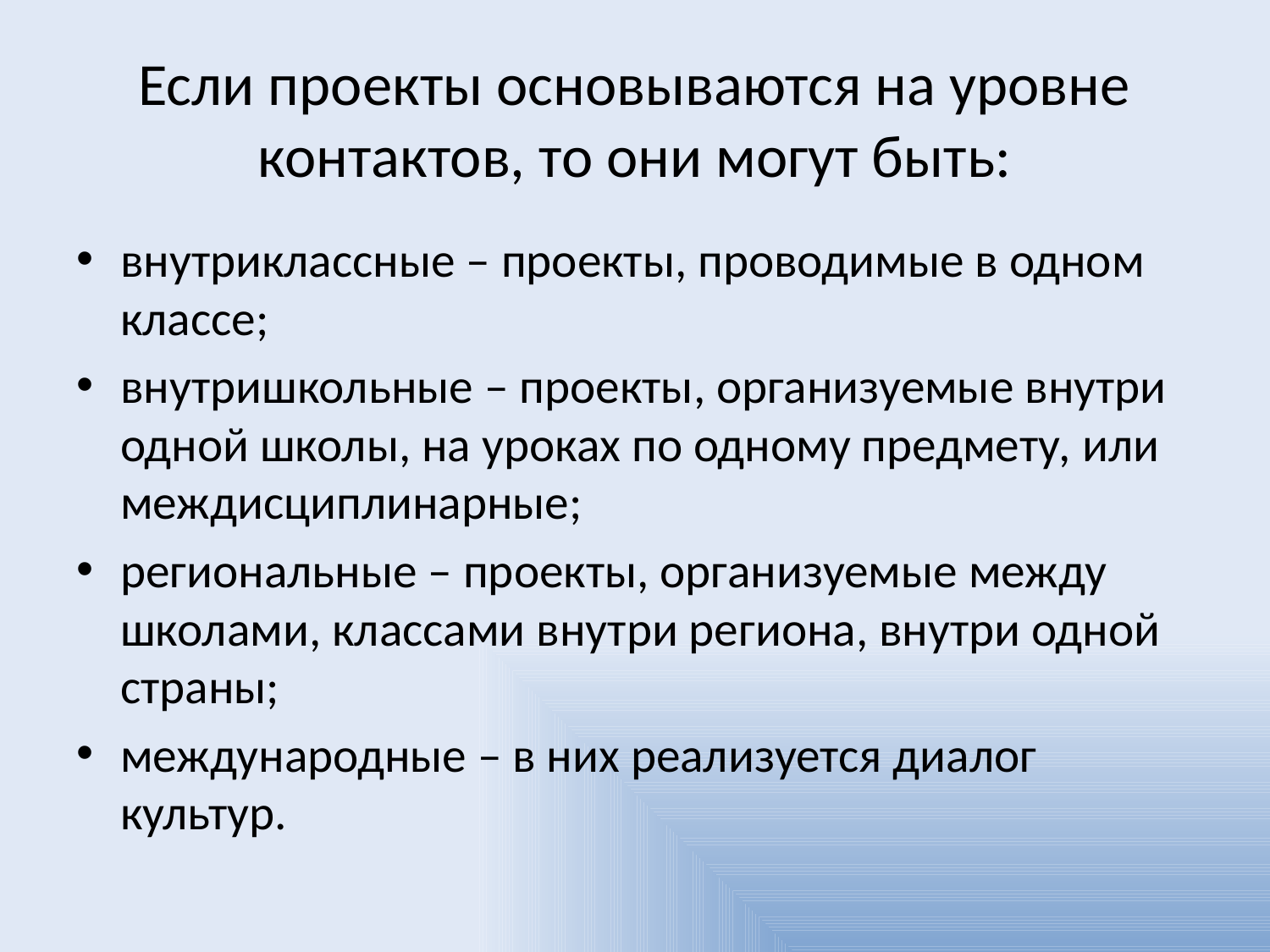

# Если проекты основываются на уровне контактов, то они могут быть:
внутриклассные – проекты, проводимые в одном классе;
внутришкольные – проекты, организуемые внутри одной школы, на уроках по одному предмету, или междисциплинарные;
региональные – проекты, организуемые между школами, классами внутри региона, внутри одной страны;
международные – в них реализуется диалог культур.